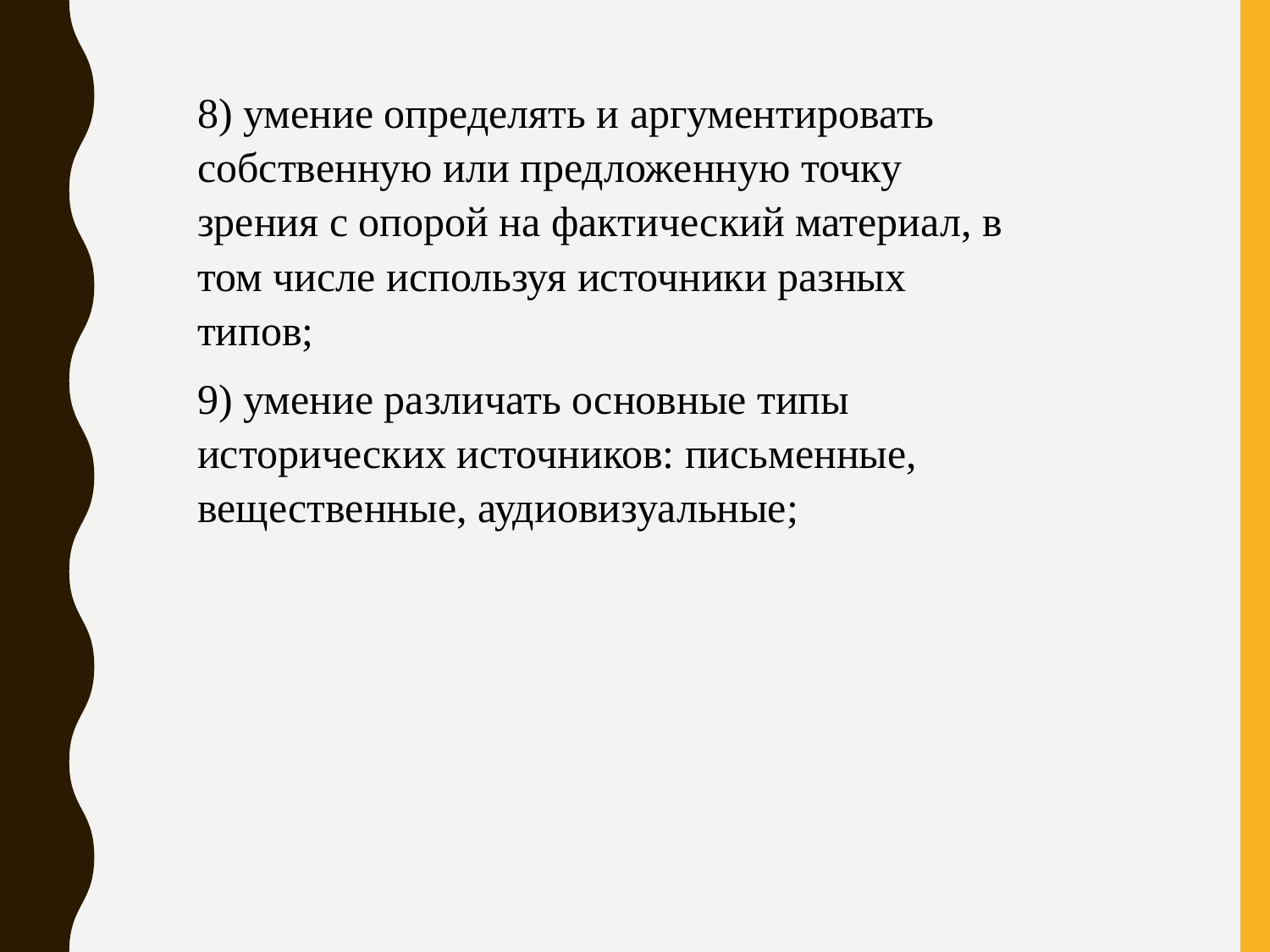

8) умение определять и аргументировать собственную или предложенную точку зрения с опорой на фактический материал, в том числе используя источники разных типов;
9) умение различать основные типы исторических источников: письменные, вещественные, аудиовизуальные;